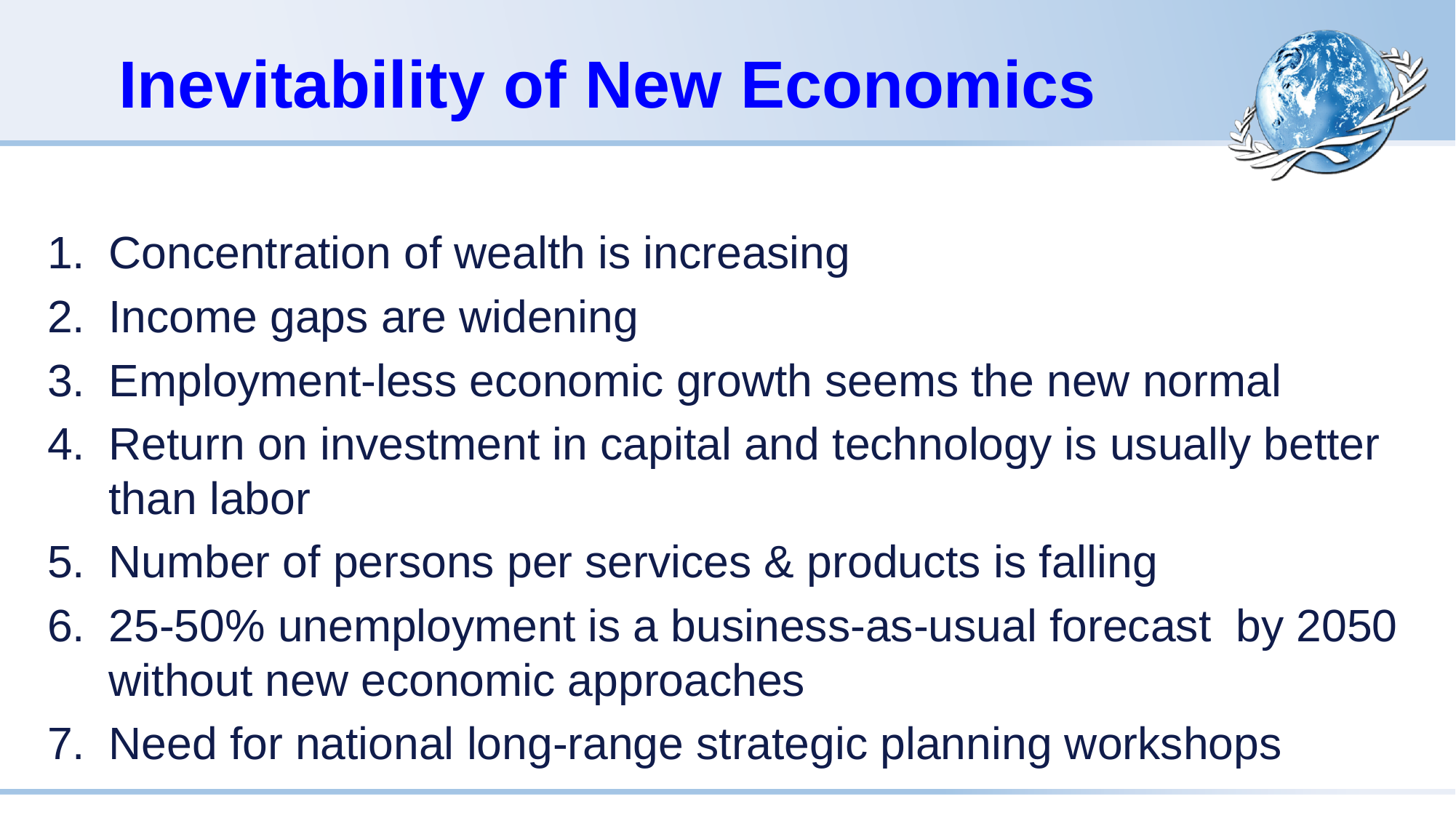

# Inevitability of New Economics
Concentration of wealth is increasing
Income gaps are widening
Employment-less economic growth seems the new normal
Return on investment in capital and technology is usually better than labor
Number of persons per services & products is falling
25-50% unemployment is a business-as-usual forecast  by 2050 without new economic approaches
Need for national long-range strategic planning workshops